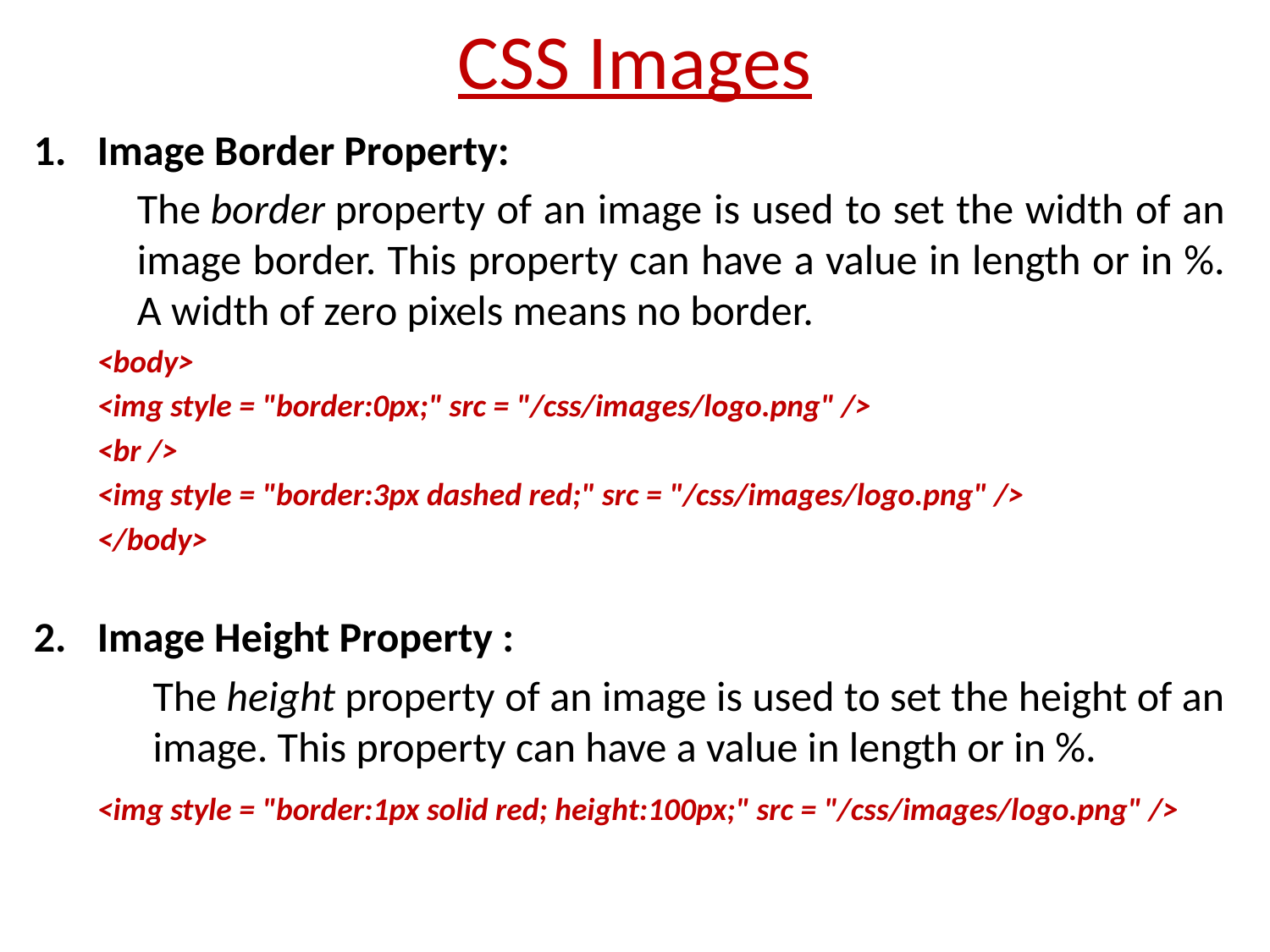

# CSS Images
Image Border Property:
	The border property of an image is used to set the width of an image border. This property can have a value in length or in %. A width of zero pixels means no border.
<body>
<img style = "border:0px;" src = "/css/images/logo.png" />
<br />
<img style = "border:3px dashed red;" src = "/css/images/logo.png" />
</body>

Image Height Property :
	The height property of an image is used to set the height of an image. This property can have a value in length or in %.
	<img style = "border:1px solid red; height:100px;" src = "/css/images/logo.png" />